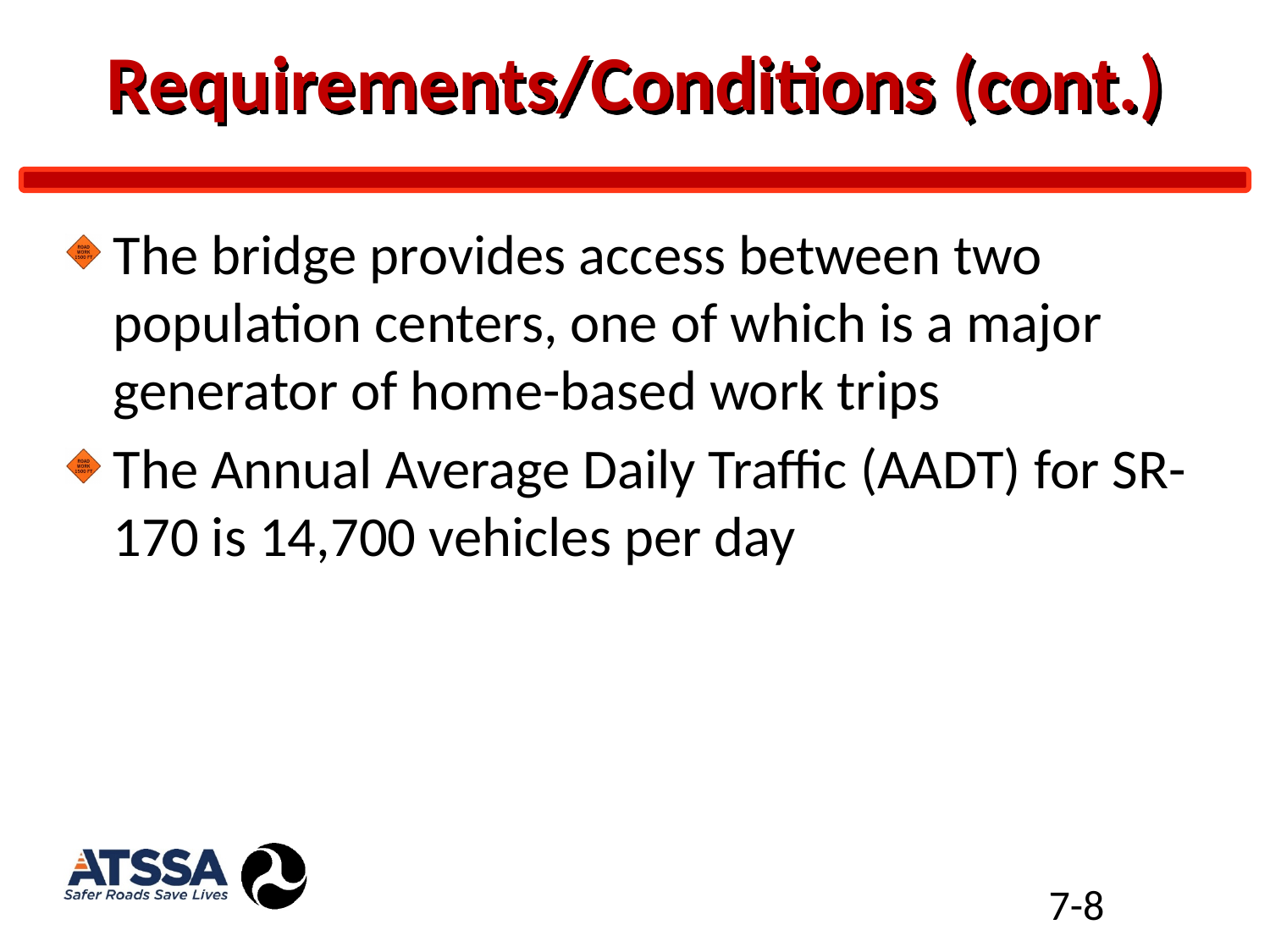

# Requirements/Conditions (cont.)
The bridge provides access between two population centers, one of which is a major generator of home-based work trips
The Annual Average Daily Traffic (AADT) for SR-170 is 14,700 vehicles per day